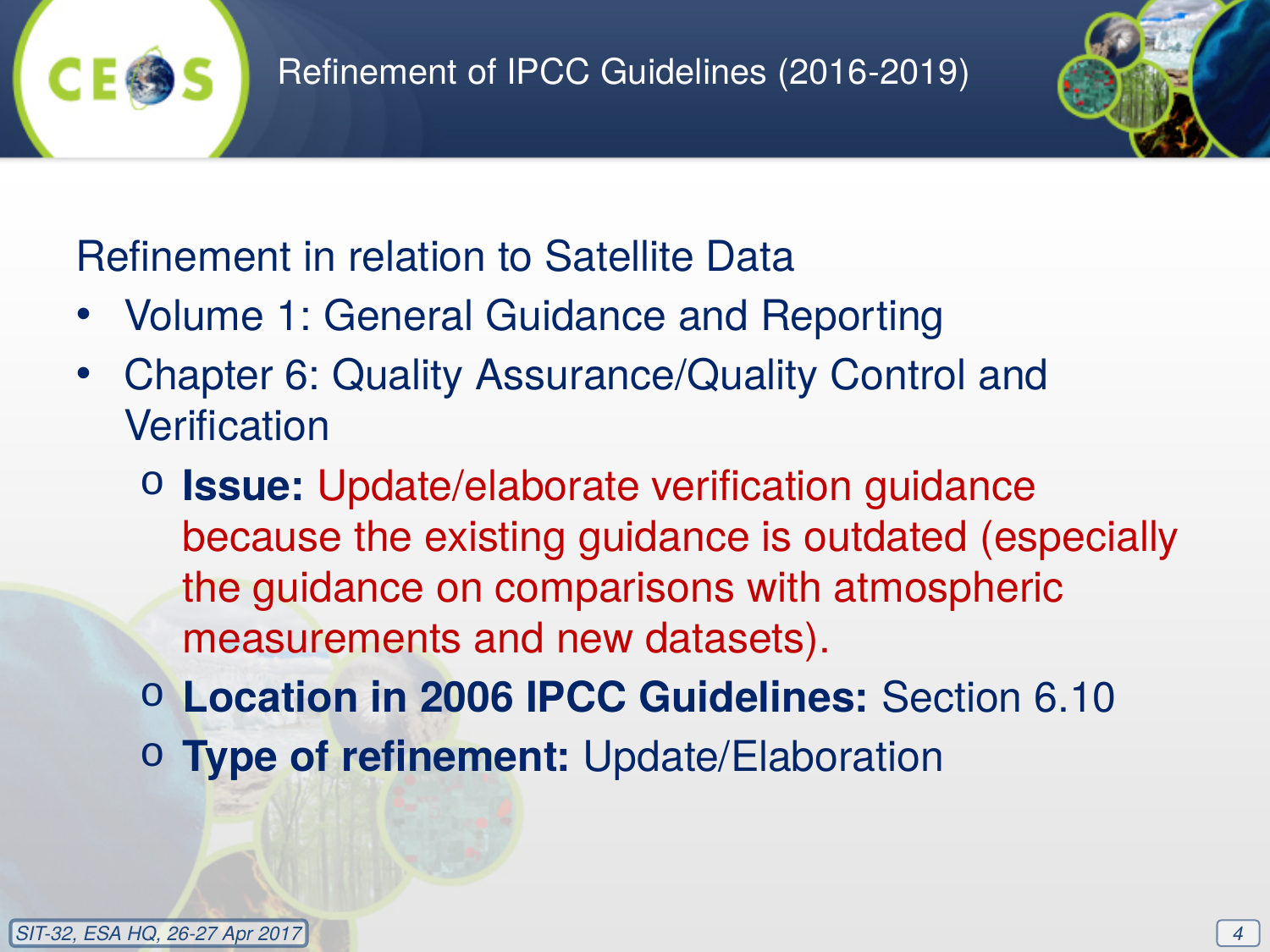

Refinement of IPCC Guidelines (2016-2019)
Refinement in relation to Satellite Data
Volume 1: General Guidance and Reporting
Chapter 6: Quality Assurance/Quality Control and Verification
Issue: Update/elaborate verification guidance because the existing guidance is outdated (especially the guidance on comparisons with atmospheric measurements and new datasets).
Location in 2006 IPCC Guidelines: Section 6.10
Type of refinement: Update/Elaboration

4